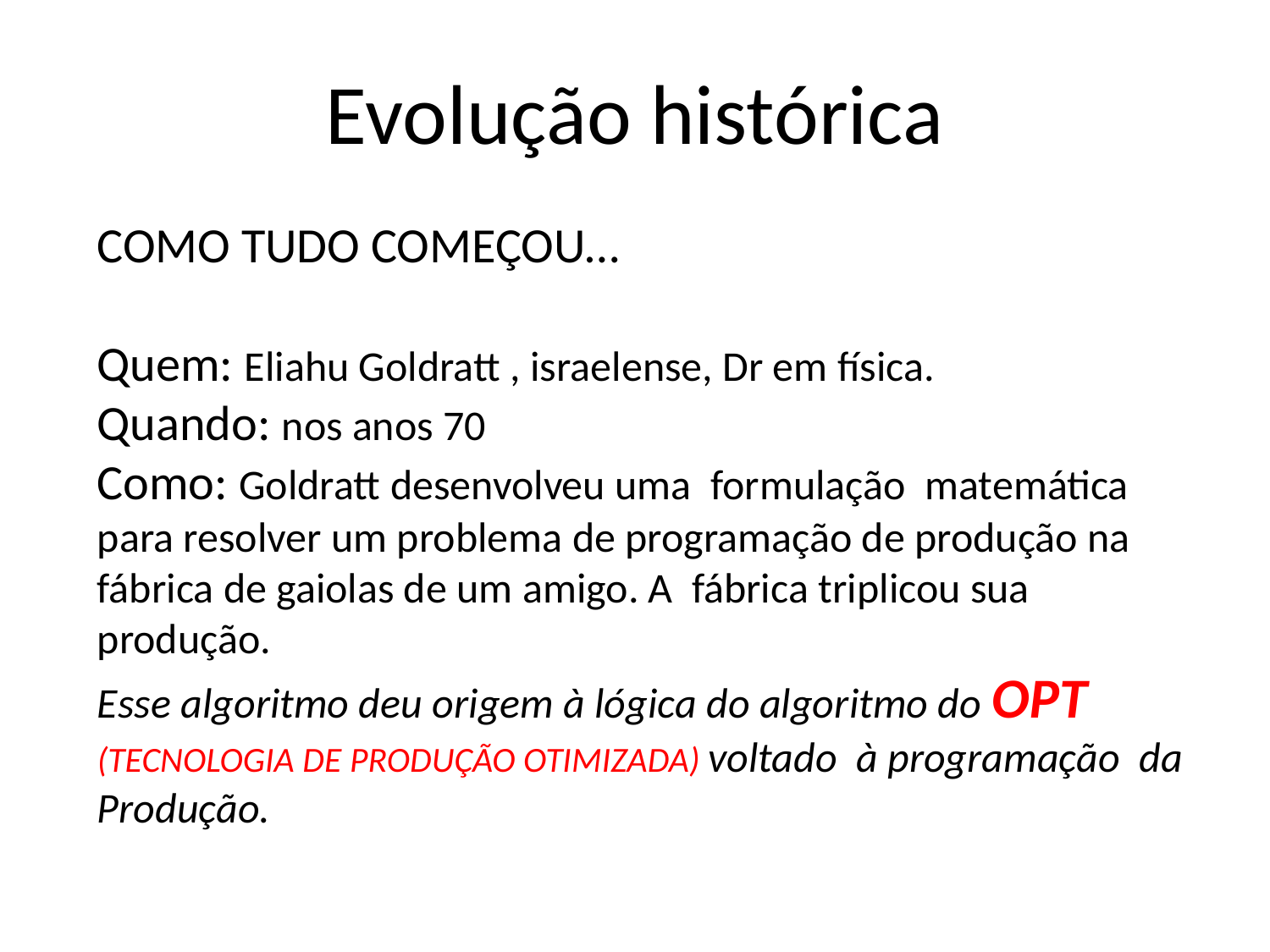

Evolução histórica

COMO TUDO COMEÇOU…

Quem: Eliahu Goldratt , israelense, Dr em física.
Quando: nos anos 70
Como: Goldratt desenvolveu uma  formulação  matemática  para resolver um problema de programação de produção na  fábrica de gaiolas de um amigo. A  fábrica triplicou sua produção.
Esse algoritmo deu origem à lógica do algoritmo do OPT (TECNOLOGIA DE PRODUÇÃO OTIMIZADA) voltado  à programação  da
Produção.